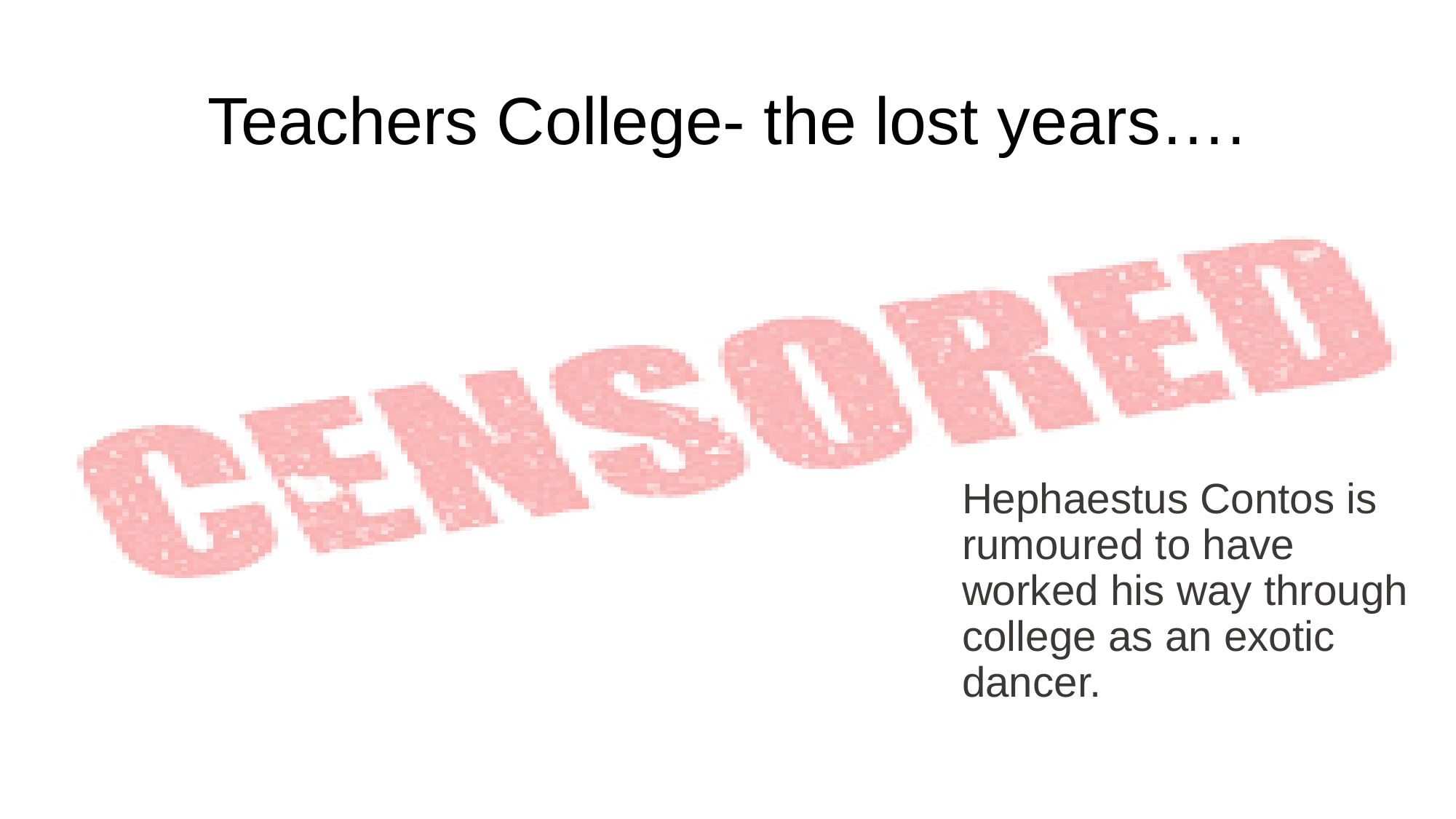

# Teachers College- the lost years….
Hephaestus Contos is rumoured to have worked his way through college as an exotic dancer.